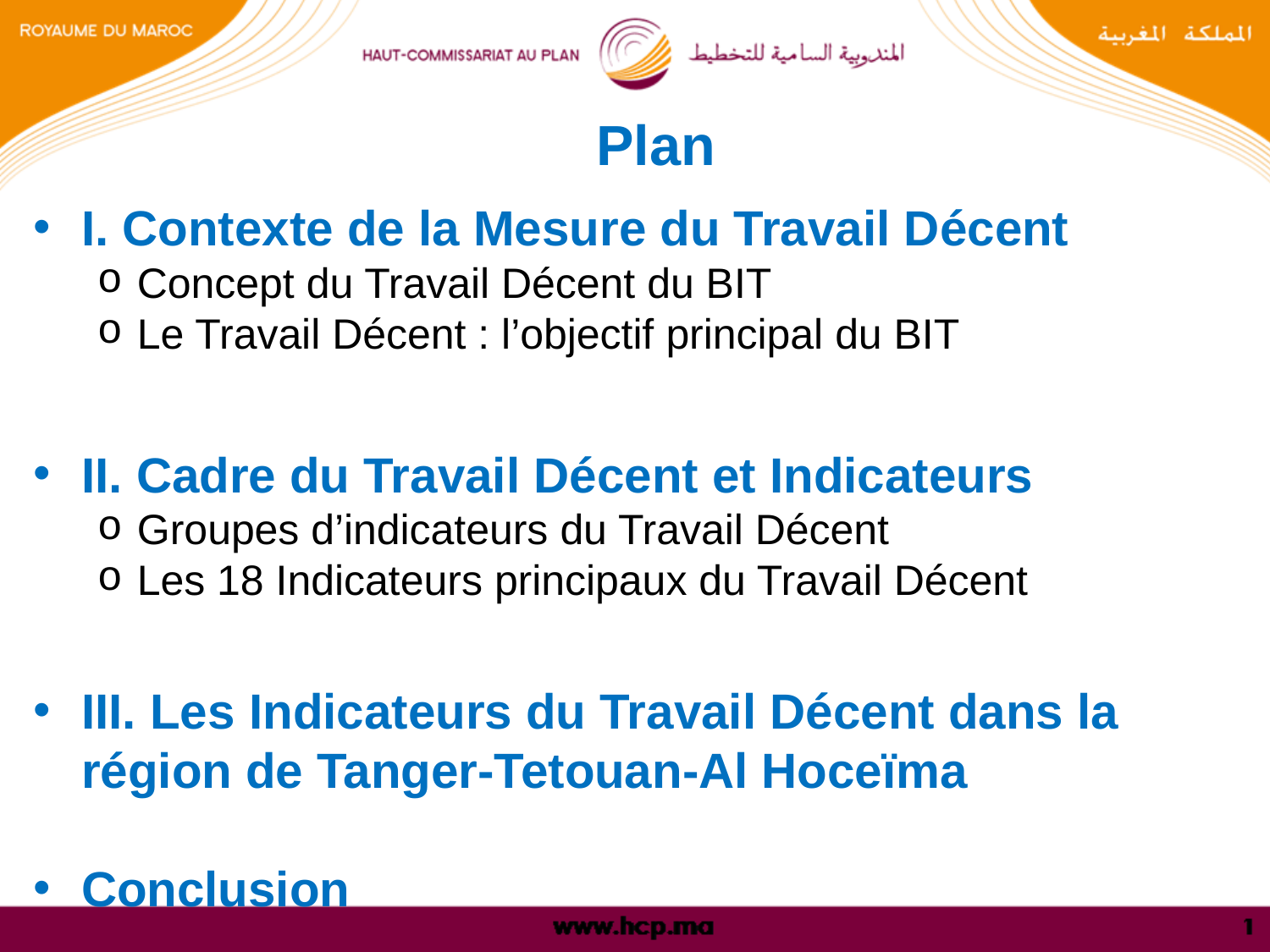

# Plan
I. Contexte de la Mesure du Travail Décent
Concept du Travail Décent du BIT
Le Travail Décent : l’objectif principal du BIT

II. Cadre du Travail Décent et Indicateurs
Groupes d’indicateurs du Travail Décent
Les 18 Indicateurs principaux du Travail Décent

III. Les Indicateurs du Travail Décent dans la région de Tanger-Tetouan-Al Hoceïma

Conclusion